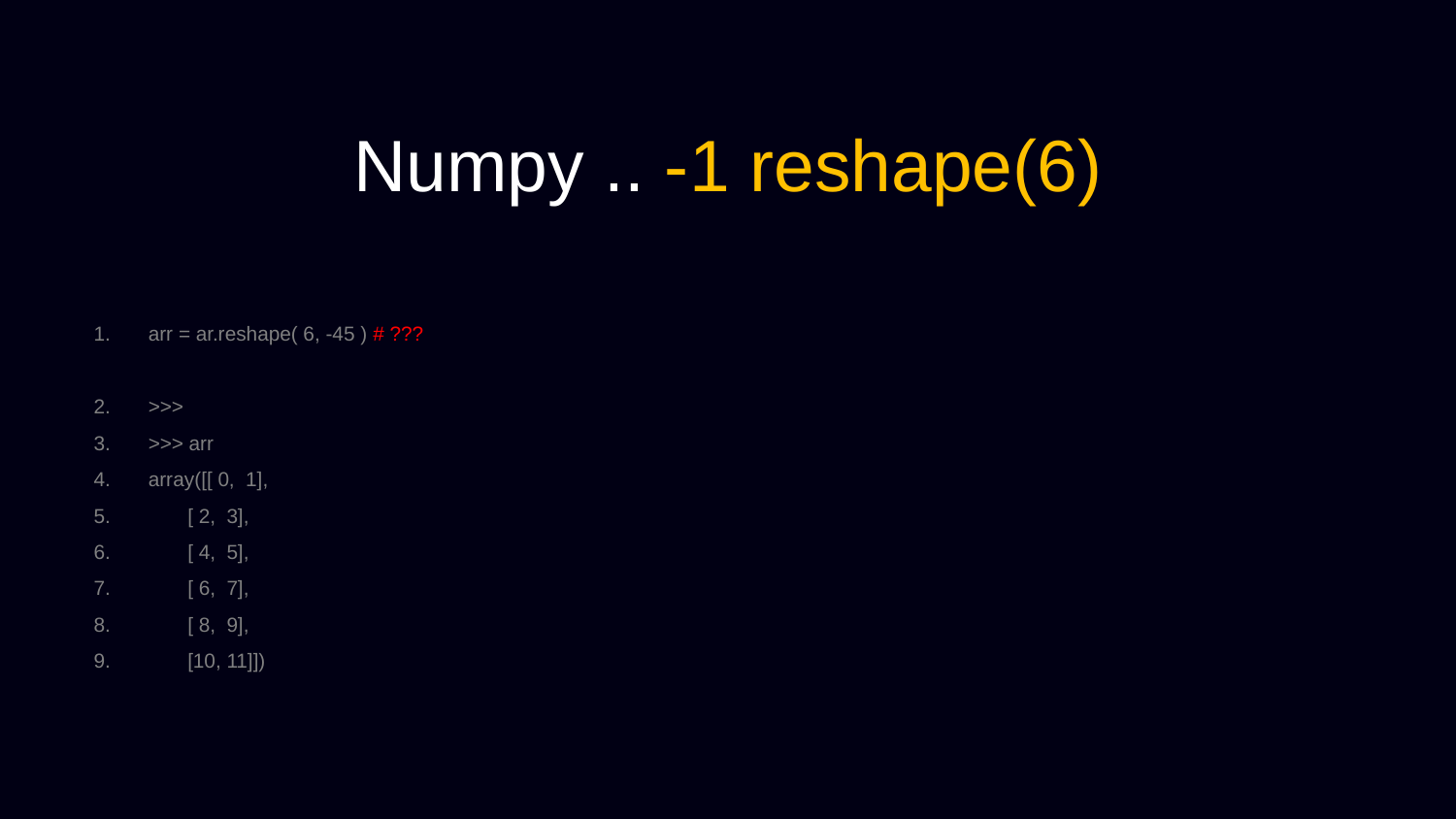

Numpy .. -1 reshape(6)
arr = ar.reshape( 6, -45 ) # ???

>>>
>>> arr
array([[ 0,  1],
       [ 2,  3],
       [ 4,  5],
       [ 6,  7],
       [ 8,  9],
       [10, 11]])